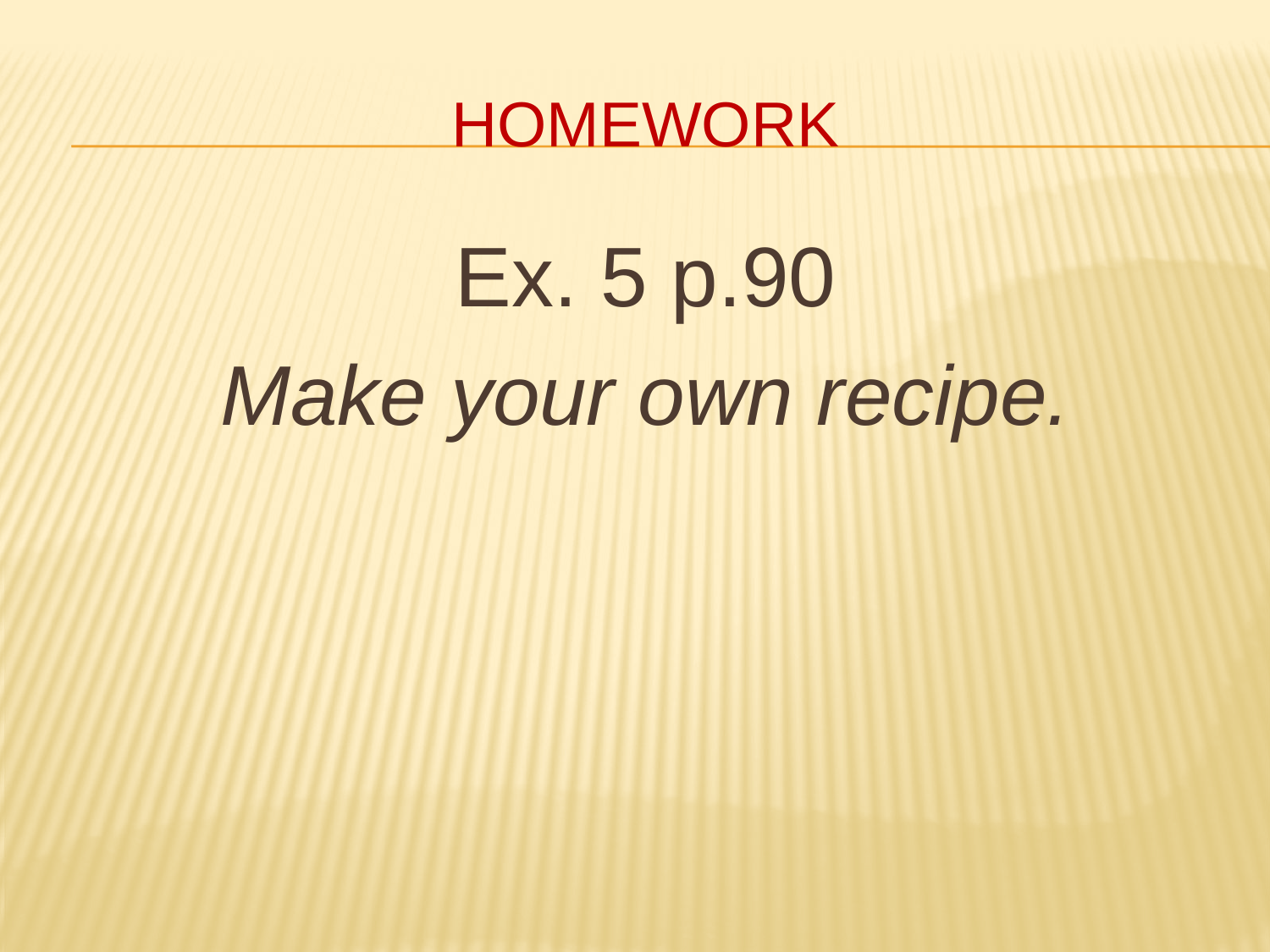

# homework
Ex. 5 p.90
Make your own recipe.